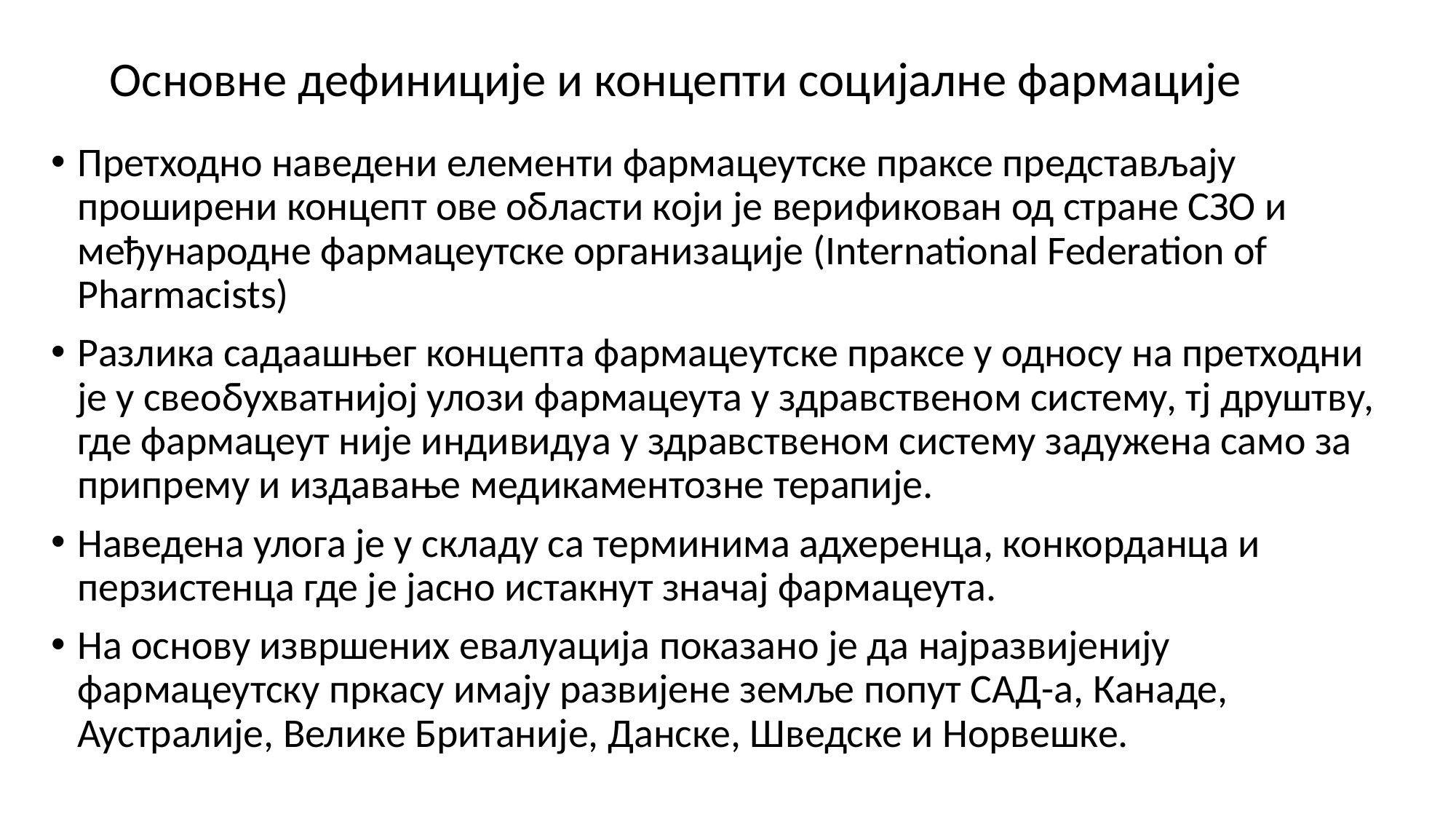

# Основне дефиниције и концепти социјалне фармације
Претходно наведени елементи фармацеутске праксе представљају проширени концепт ове области који је верификован од стране СЗО и међународне фармацеутске организације (International Federation of Pharmacists)
Разлика садаашњег концепта фармацеутске праксе у односу на претходни је у свеобухватнијој улози фармацеута у здравственом систему, тј друштву, где фармацеут није индивидуа у здравственом систему задужена само за припрему и издавање медикаментозне терапије.
Наведена улога је у складу са терминима адхеренца, конкорданца и перзистенца где је јасно истакнут значај фармацеута.
На основу извршених евалуација показано је да најразвијенију фармацеутску пркасу имају развијене земље попут САД-а, Канаде, Аустралије, Велике Британије, Данске, Шведске и Норвешке.